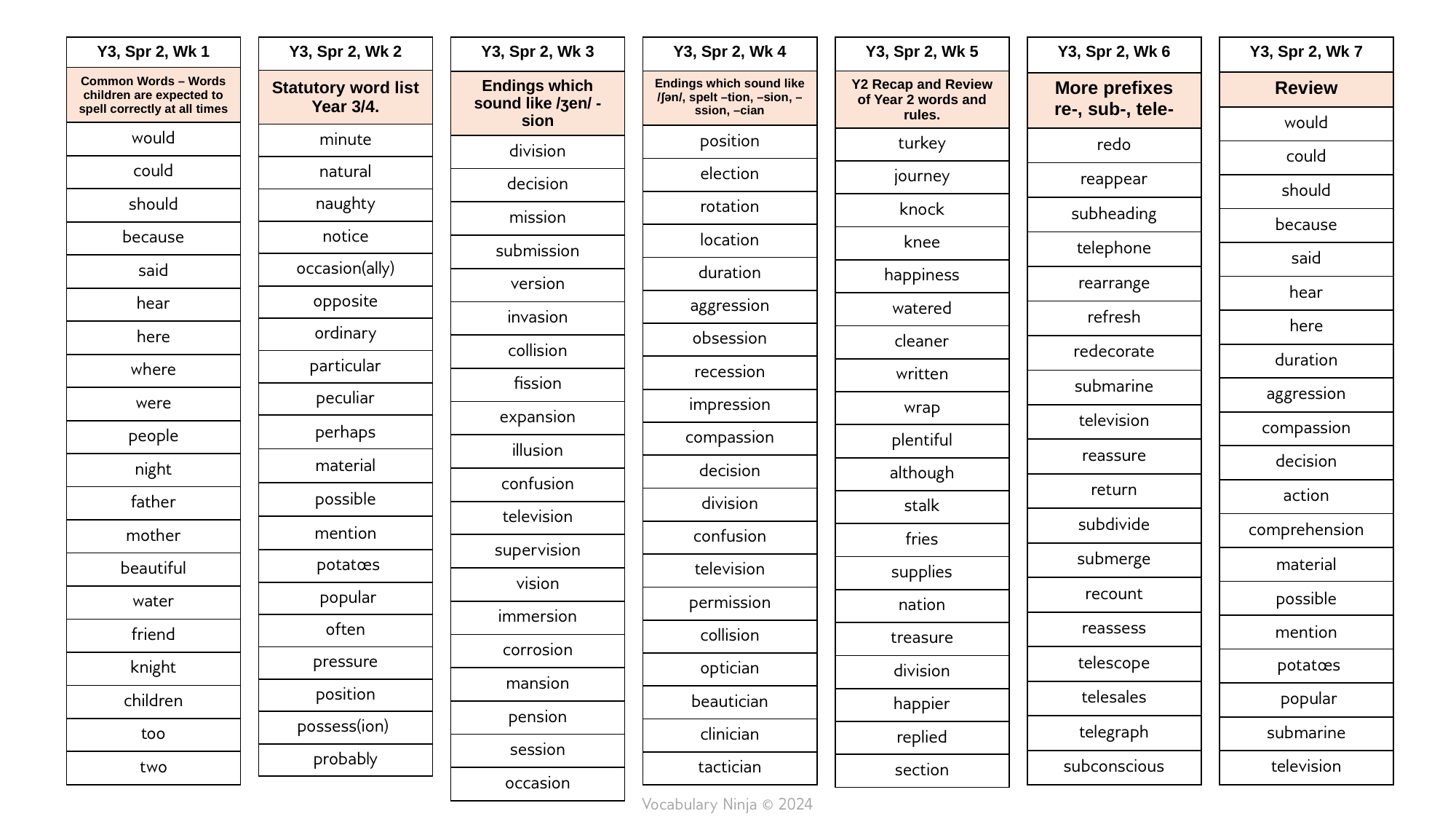

| Y3, Spr 2, Wk 2 |
| --- |
| Statutory word list Year 3/4. |
| minute |
| natural |
| naughty |
| notice |
| occasion(ally) |
| opposite |
| ordinary |
| particular |
| peculiar |
| perhaps |
| material |
| possible |
| mention |
| potatoes |
| popular |
| often |
| pressure |
| position |
| possess(ion) |
| probably |
| Y3, Spr 2, Wk 3 |
| --- |
| Endings which sound like /ʒen/ -sion |
| division |
| decision |
| mission |
| submission |
| version |
| invasion |
| collision |
| fission |
| expansion |
| illusion |
| confusion |
| television |
| supervision |
| vision |
| immersion |
| corrosion |
| mansion |
| pension |
| session |
| occasion |
| Y3, Spr 2, Wk 6 |
| --- |
| More prefixes re-, sub-, tele- |
| redo |
| reappear |
| subheading |
| telephone |
| rearrange |
| refresh |
| redecorate |
| submarine |
| television |
| reassure |
| return |
| subdivide |
| submerge |
| recount |
| reassess |
| telescope |
| telesales |
| telegraph |
| subconscious |
| Y3, Spr 2, Wk 7 |
| --- |
| Review |
| would |
| could |
| should |
| because |
| said |
| hear |
| here |
| duration |
| aggression |
| compassion |
| decision |
| action |
| comprehension |
| material |
| possible |
| mention |
| potatoes |
| popular |
| submarine |
| television |
| Y3, Spr 2, Wk 4 |
| --- |
| Endings which sound like /ʃən/, spelt –tion, –sion, –ssion, –cian |
| position |
| election |
| rotation |
| location |
| duration |
| aggression |
| obsession |
| recession |
| impression |
| compassion |
| decision |
| division |
| confusion |
| television |
| permission |
| collision |
| optician |
| beautician |
| clinician |
| tactician |
| Y3, Spr 2, Wk 5 |
| --- |
| Y2 Recap and Review of Year 2 words and rules. |
| turkey |
| journey |
| knock |
| knee |
| happiness |
| watered |
| cleaner |
| written |
| wrap |
| plentiful |
| although |
| stalk |
| fries |
| supplies |
| nation |
| treasure |
| division |
| happier |
| replied |
| section |
| Y3, Spr 2, Wk 1 |
| --- |
| Common Words – Words children are expected to spell correctly at all times |
| would |
| could |
| should |
| because |
| said |
| hear |
| here |
| where |
| were |
| people |
| night |
| father |
| mother |
| beautiful |
| water |
| friend |
| knight |
| children |
| too |
| two |
Vocabulary Ninja © 2024